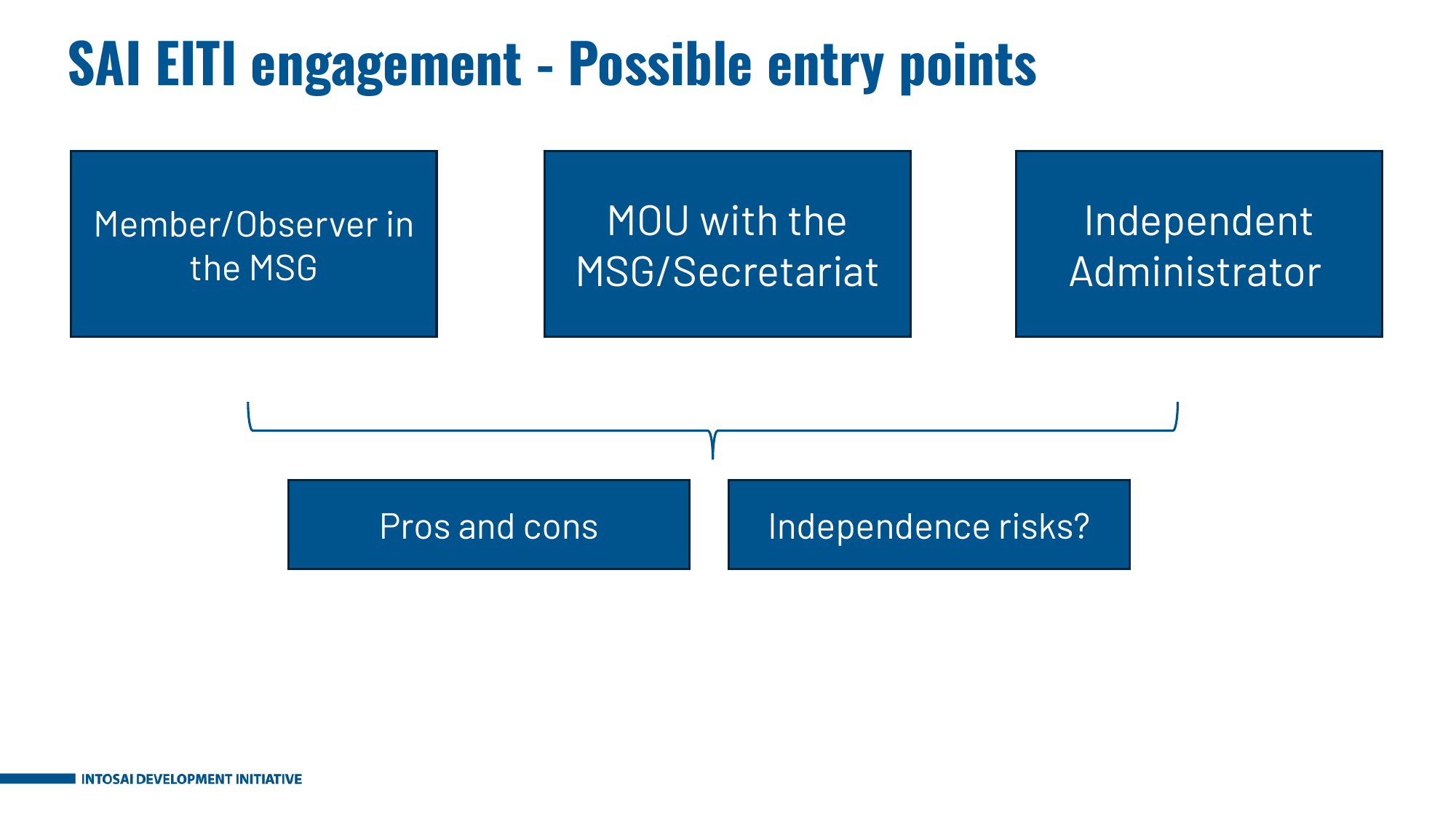

SAI EITI engagement - Possible entry points

Member/Observer in the MSG
MOU with the MSG/Secretariat
Independent Administrator
Pros and cons
Independence risks?